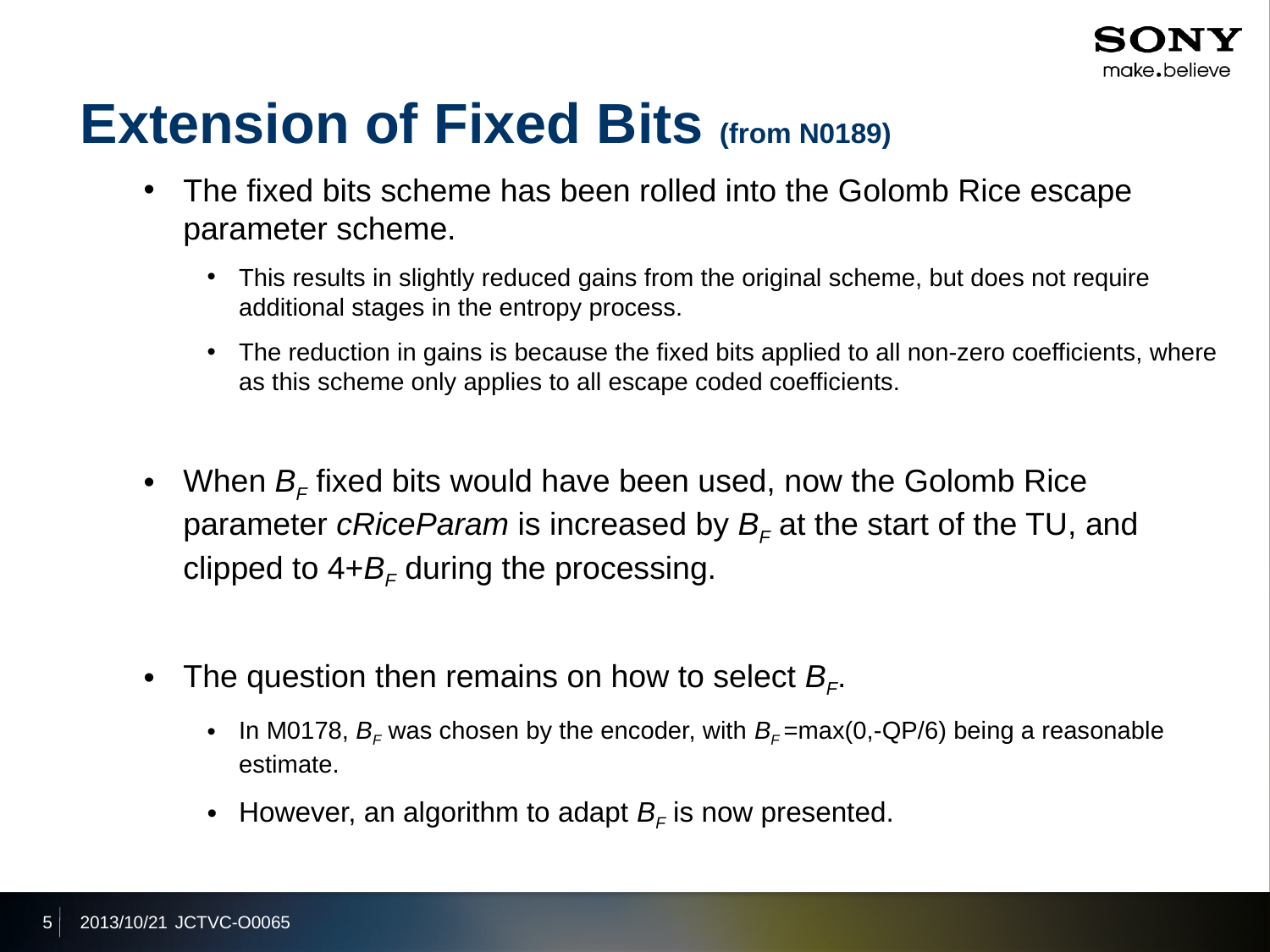

# Extension of Fixed Bits (from N0189)
The fixed bits scheme has been rolled into the Golomb Rice escape parameter scheme.
This results in slightly reduced gains from the original scheme, but does not require additional stages in the entropy process.
The reduction in gains is because the fixed bits applied to all non-zero coefficients, where as this scheme only applies to all escape coded coefficients.

When BF fixed bits would have been used, now the Golomb Rice parameter cRiceParam is increased by BF at the start of the TU, and clipped to 4+BF during the processing.

The question then remains on how to select BF.
In M0178, BF was chosen by the encoder, with BF =max(0,-QP/6) being a reasonable estimate.
However, an algorithm to adapt BF is now presented.
5
2013/10/21
JCTVC-O0065